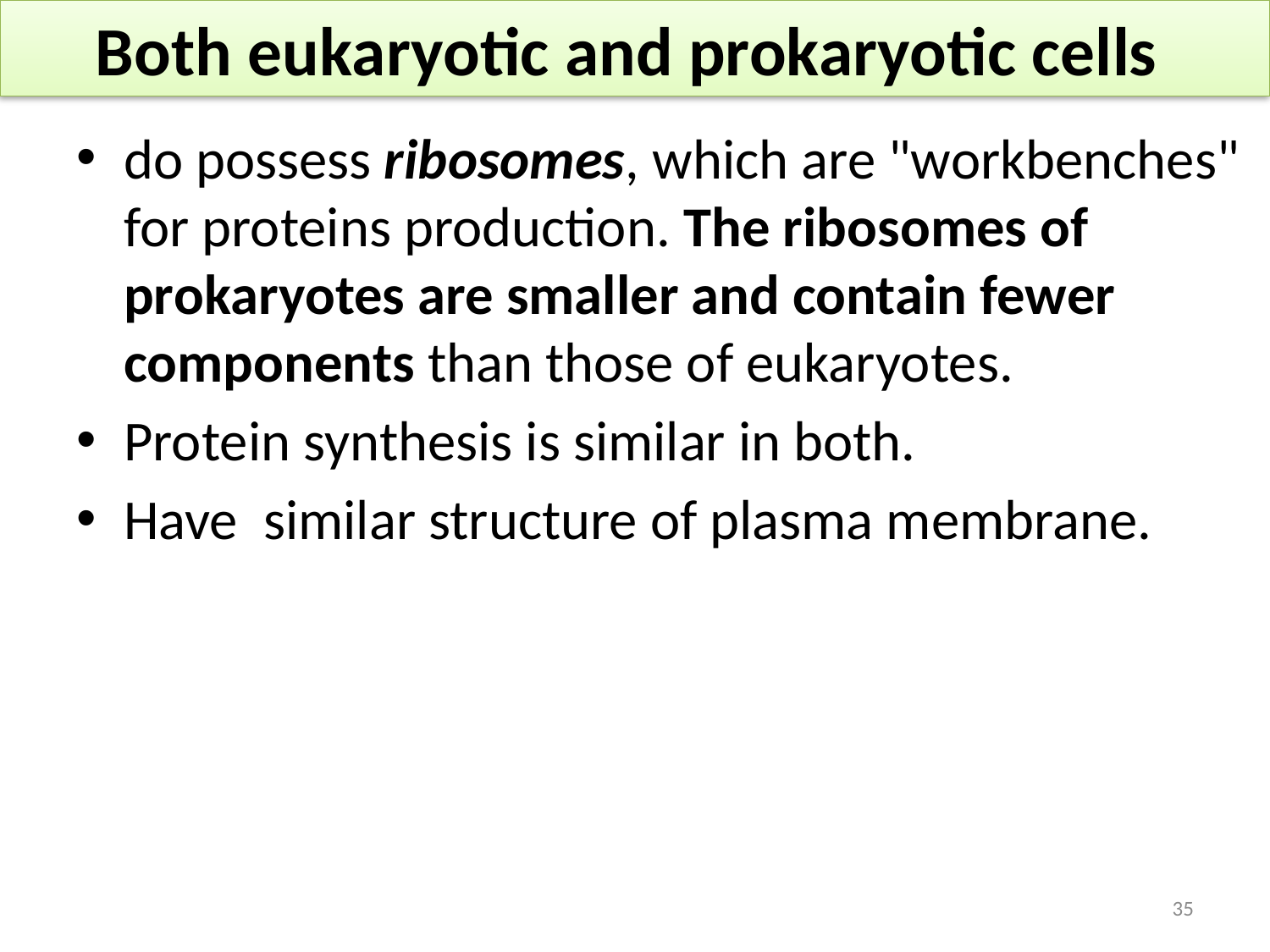

# Both eukaryotic and prokaryotic cells
do possess ribosomes, which are "workbenches" for proteins production. The ribosomes of prokaryotes are smaller and contain fewer components than those of eukaryotes.
Protein synthesis is similar in both.
Have  similar structure of plasma membrane.
35